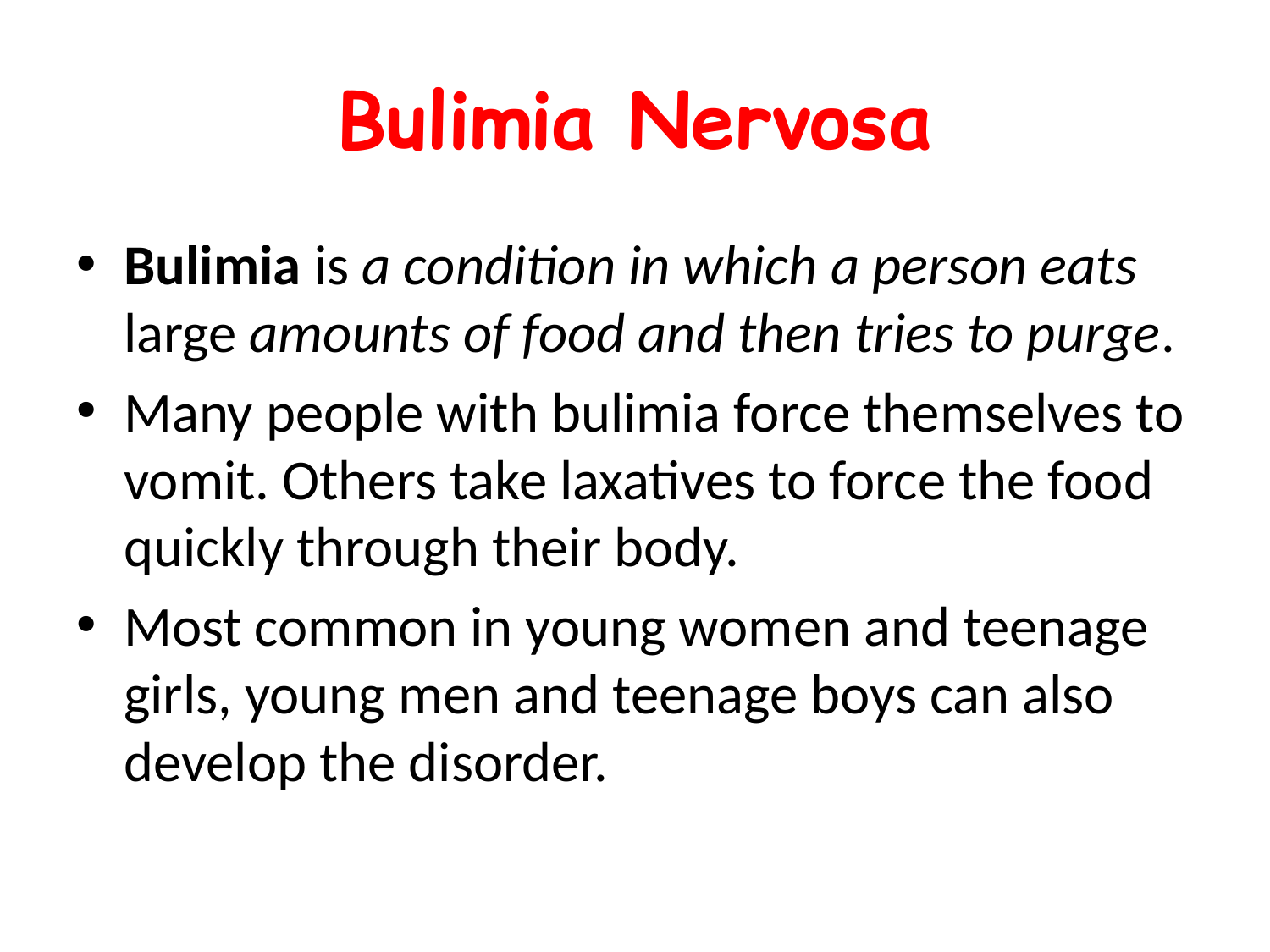

# Bulimia Nervosa
Bulimia is a condition in which a person eats large amounts of food and then tries to purge.
Many people with bulimia force themselves to vomit. Others take laxatives to force the food quickly through their body.
Most common in young women and teenage girls, young men and teenage boys can also develop the disorder.